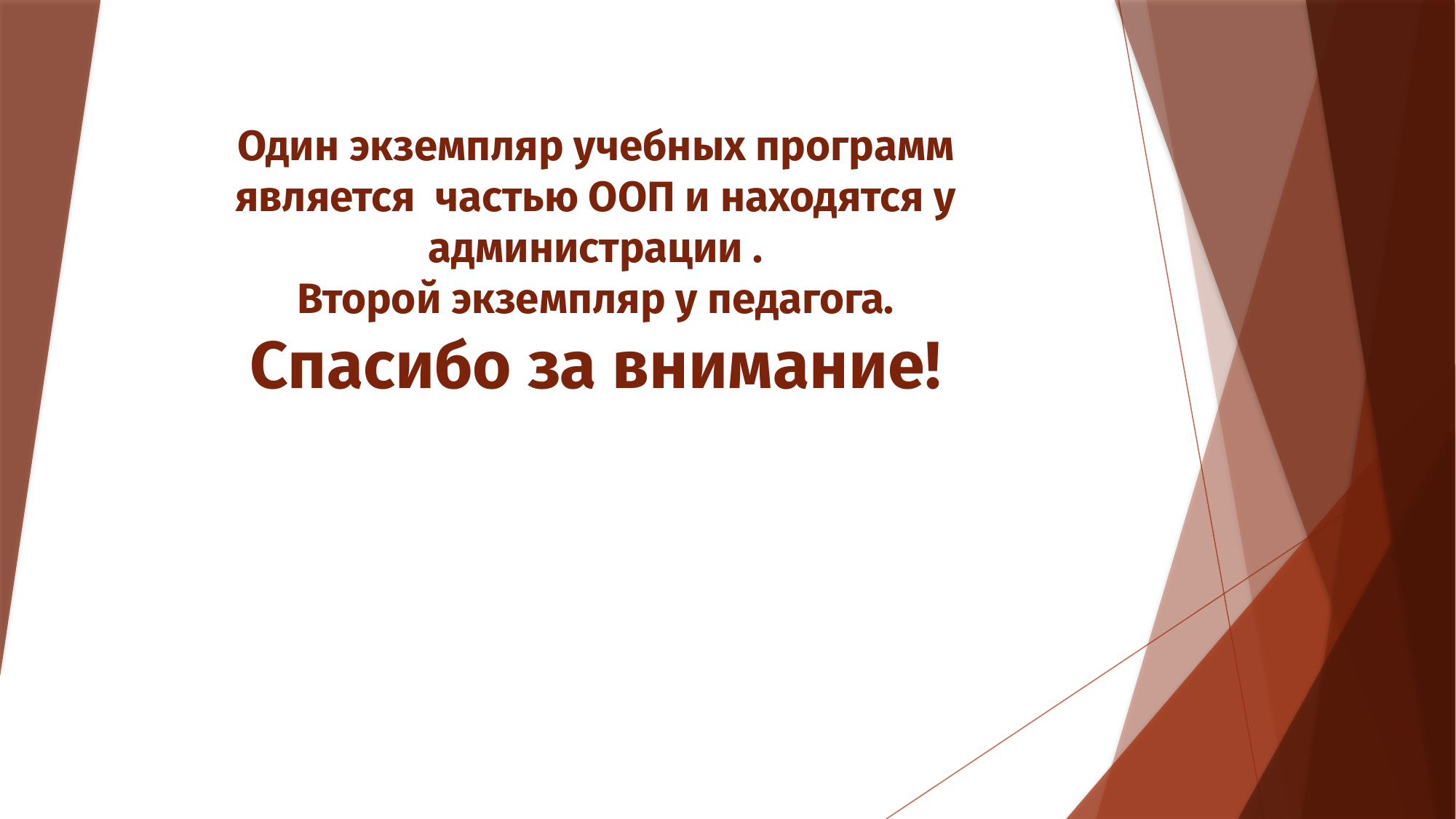

# Один экземпляр учебных программ является  частью ООП и находятся у администрации . Второй экземпляр у педагога. Спасибо за внимание!